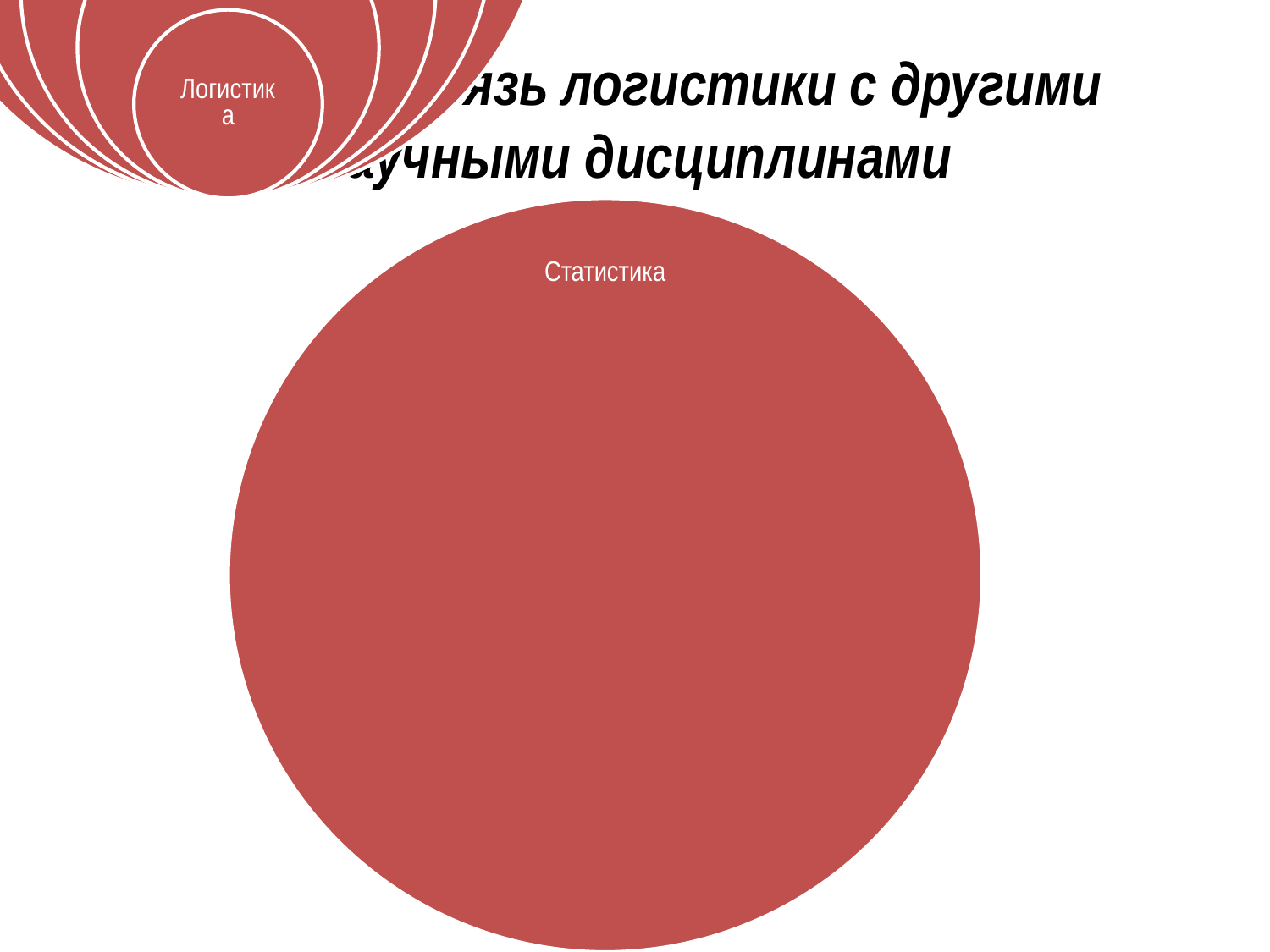

# 1. Взаимосвязь логистики с другими научными дисциплинами
Статистика